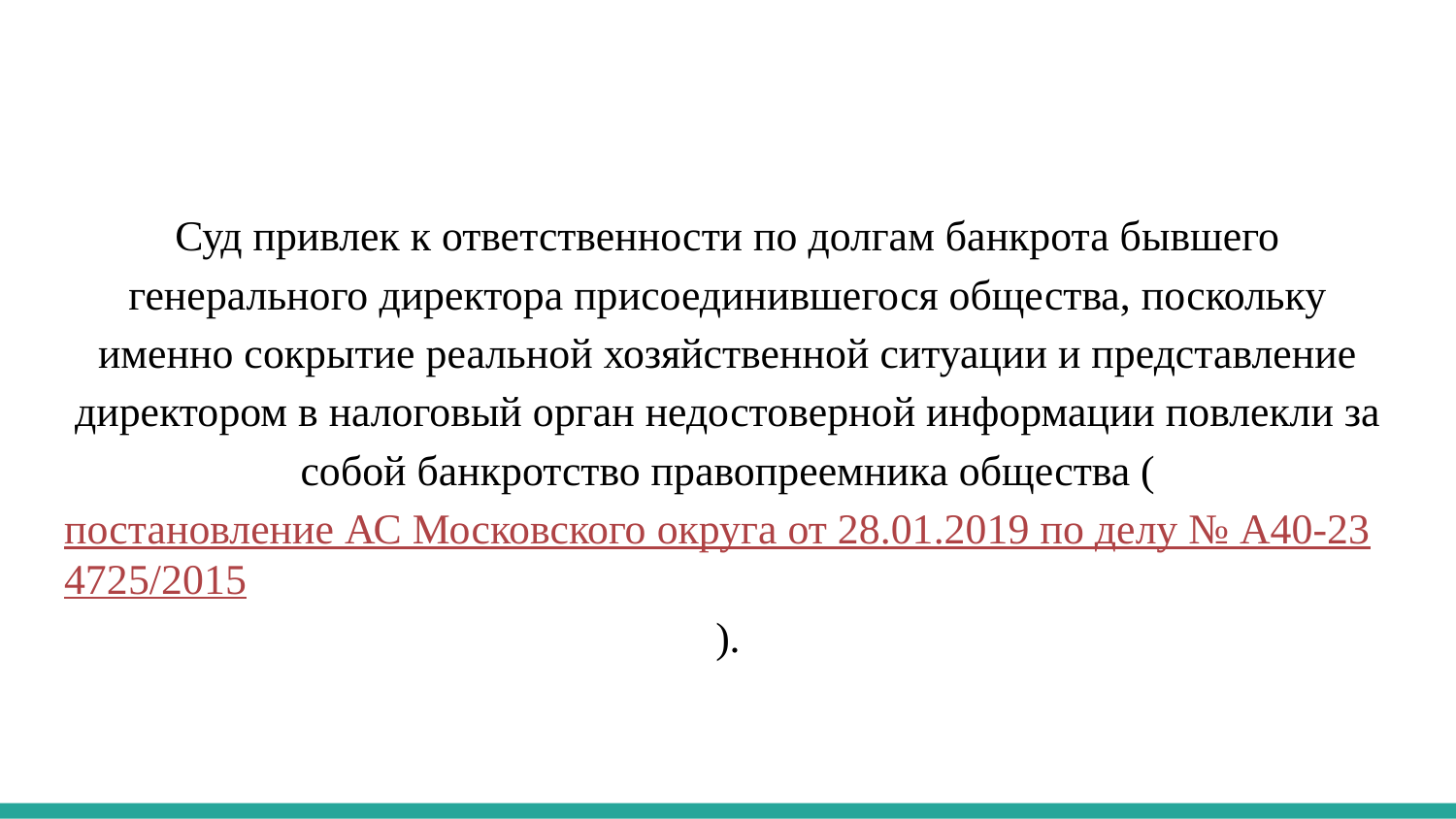

Суд привлек к ответственности по долгам банкрота бывшего генерального директора присоединившегося общества, поскольку именно сокрытие реальной хозяйственной ситуации и представление директором в налоговый орган недостоверной информации повлекли за собой банкротство правопреемника общества (постановление АС Московского округа от 28.01.2019 по делу № А40-234725/2015).